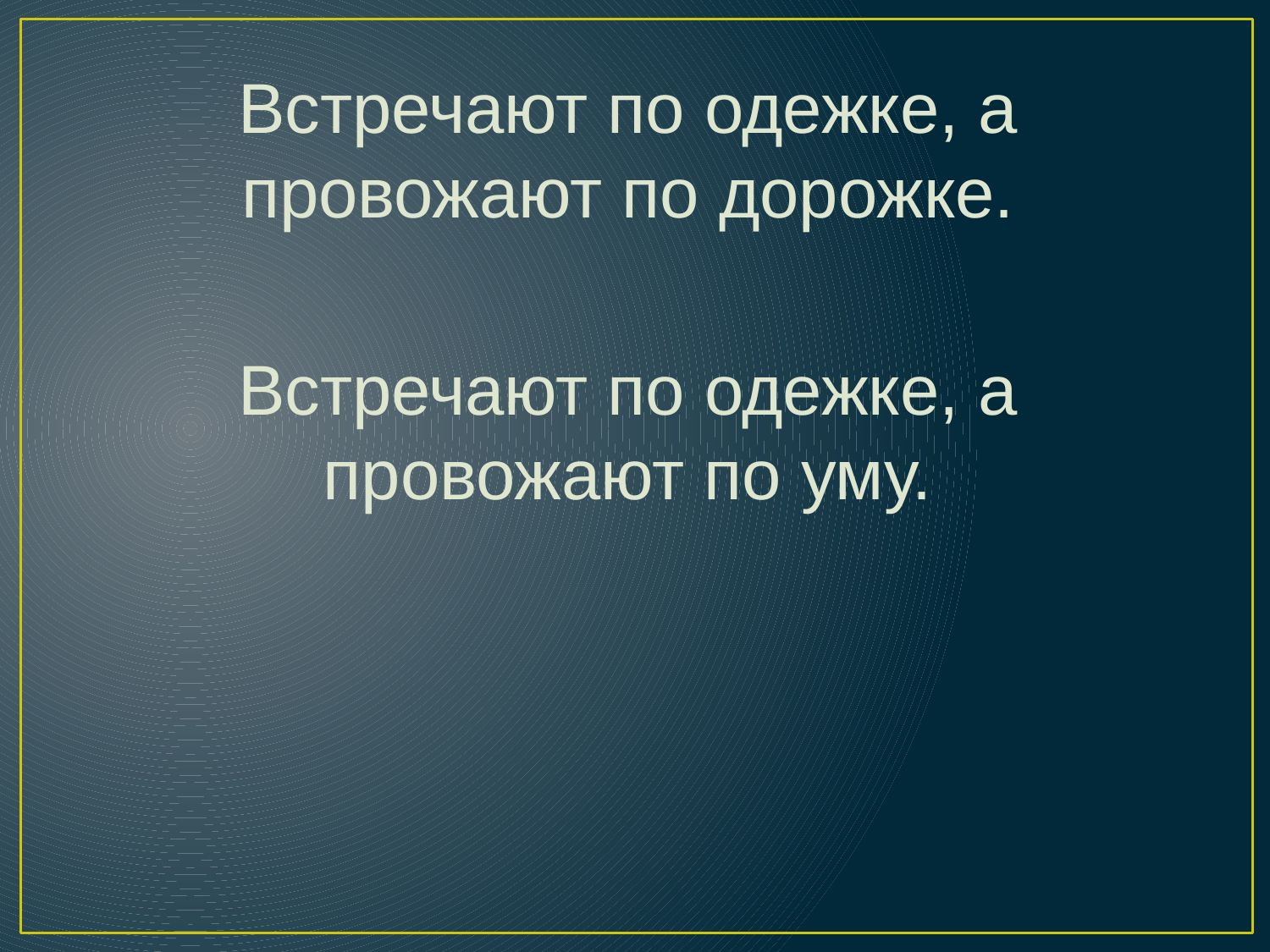

#
Встречают по одежке, а провожают по дорожке.

Встречают по одежке, а провожают по уму.